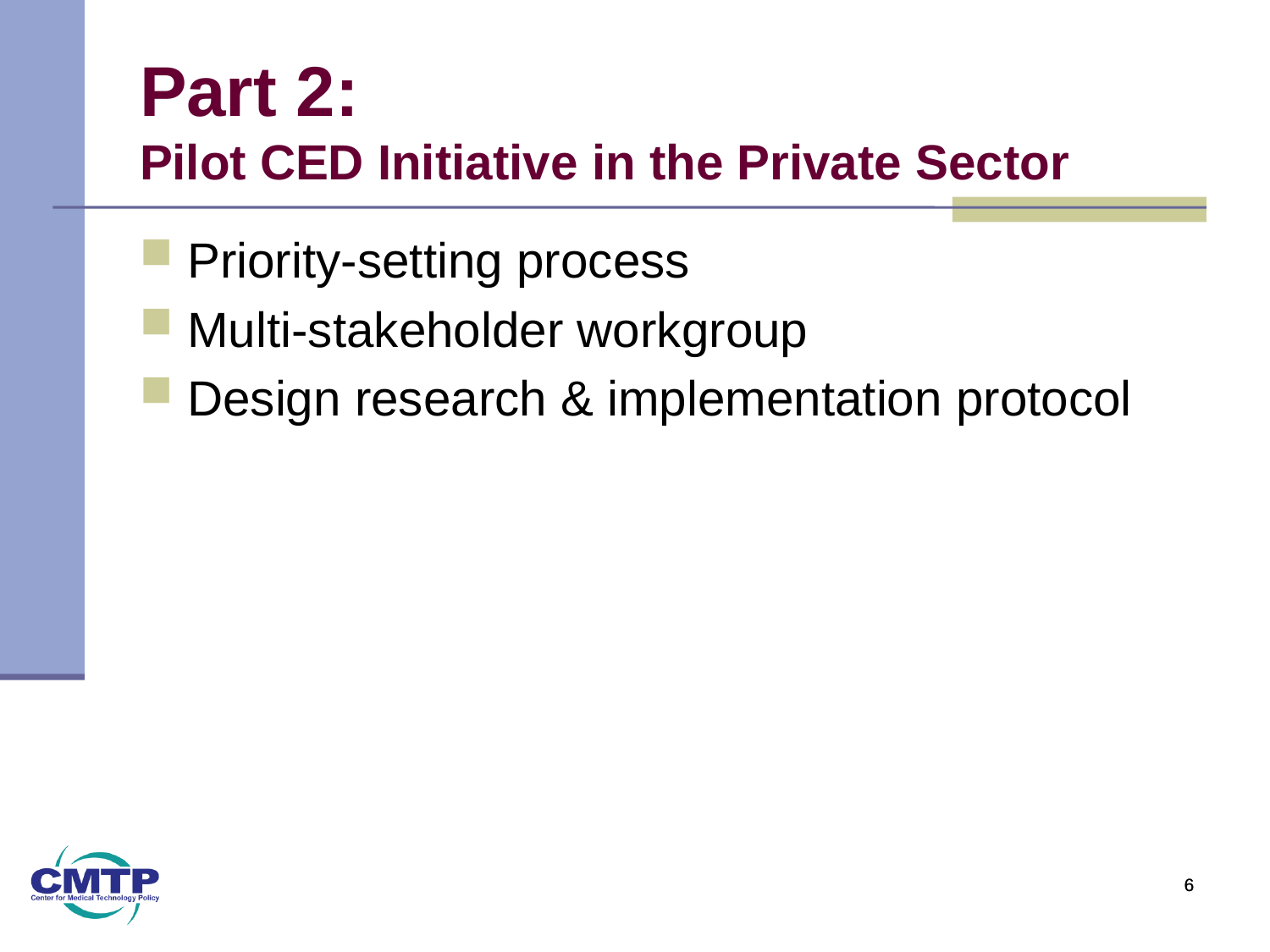

# Part 2: Pilot CED Initiative in the Private Sector
Priority-setting process
Multi-stakeholder workgroup
Design research & implementation protocol
6
6